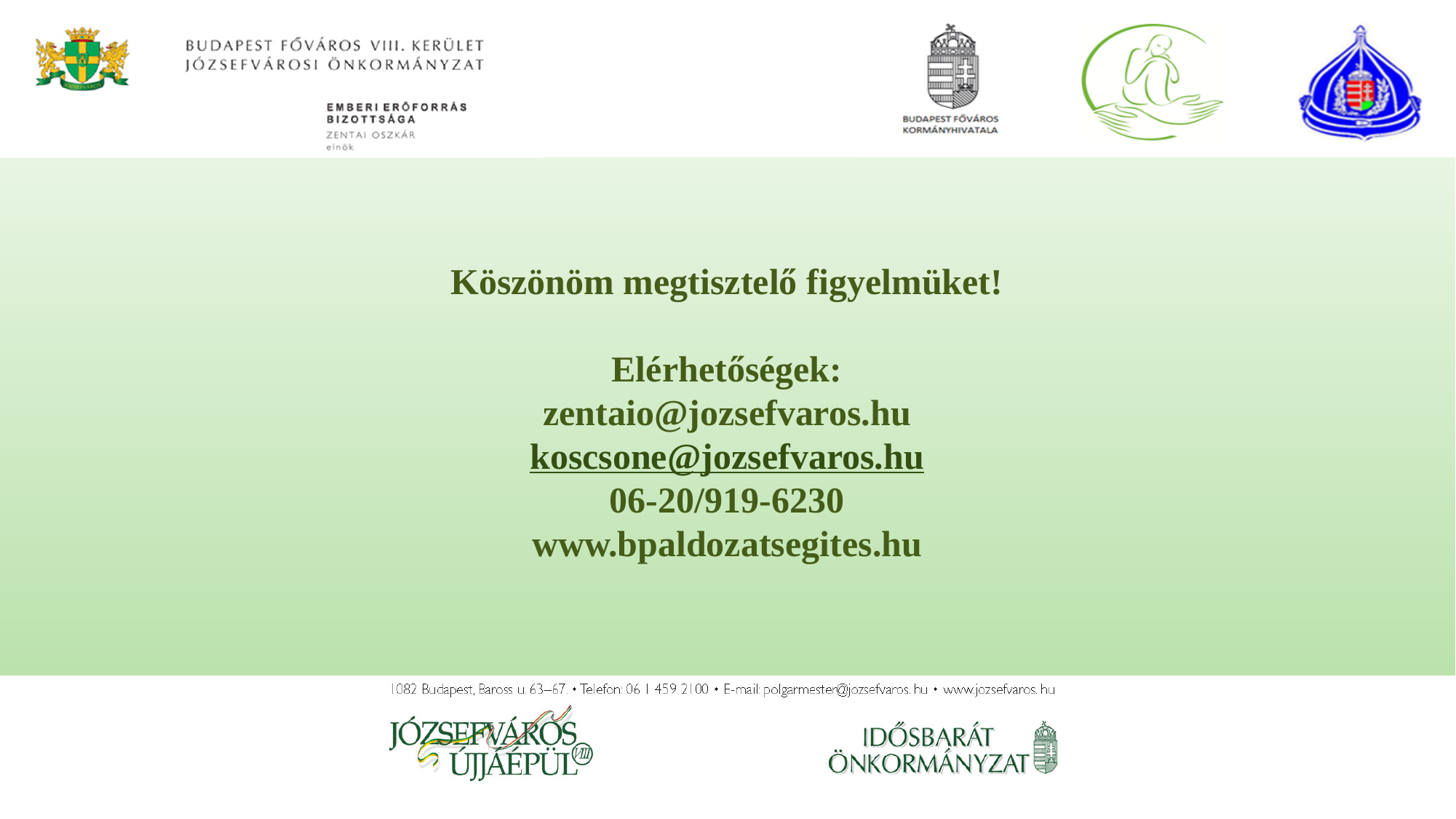

Köszönöm megtisztelő figyelmüket!

Elérhetőségek:
zentaio@jozsefvaros.hu
koscsone@jozsefvaros.hu
06-20/919-6230
www.bpaldozatsegites.hu